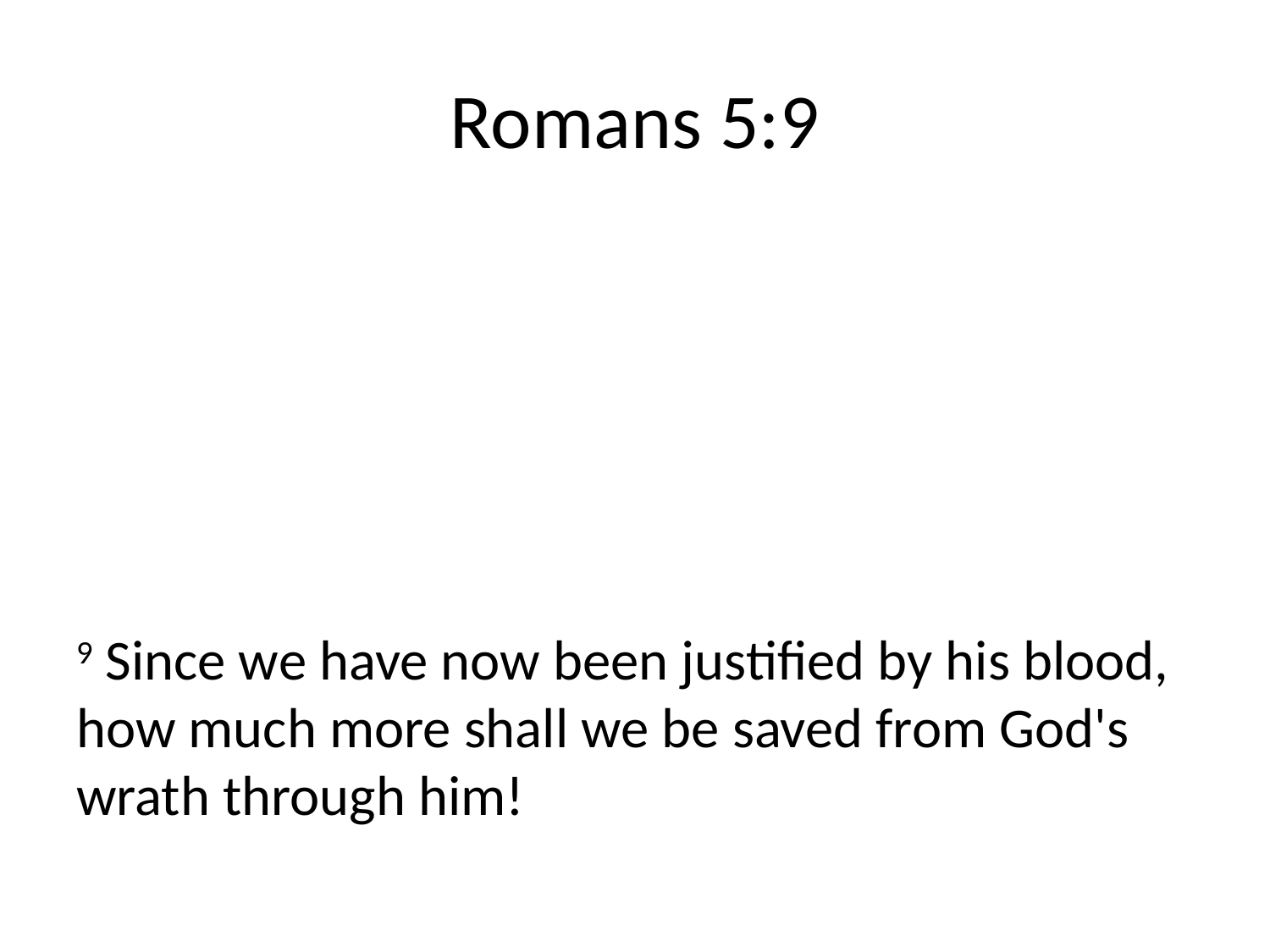

# Romans 5:9

9 Since we have now been justified by his blood, how much more shall we be saved from God's wrath through him!